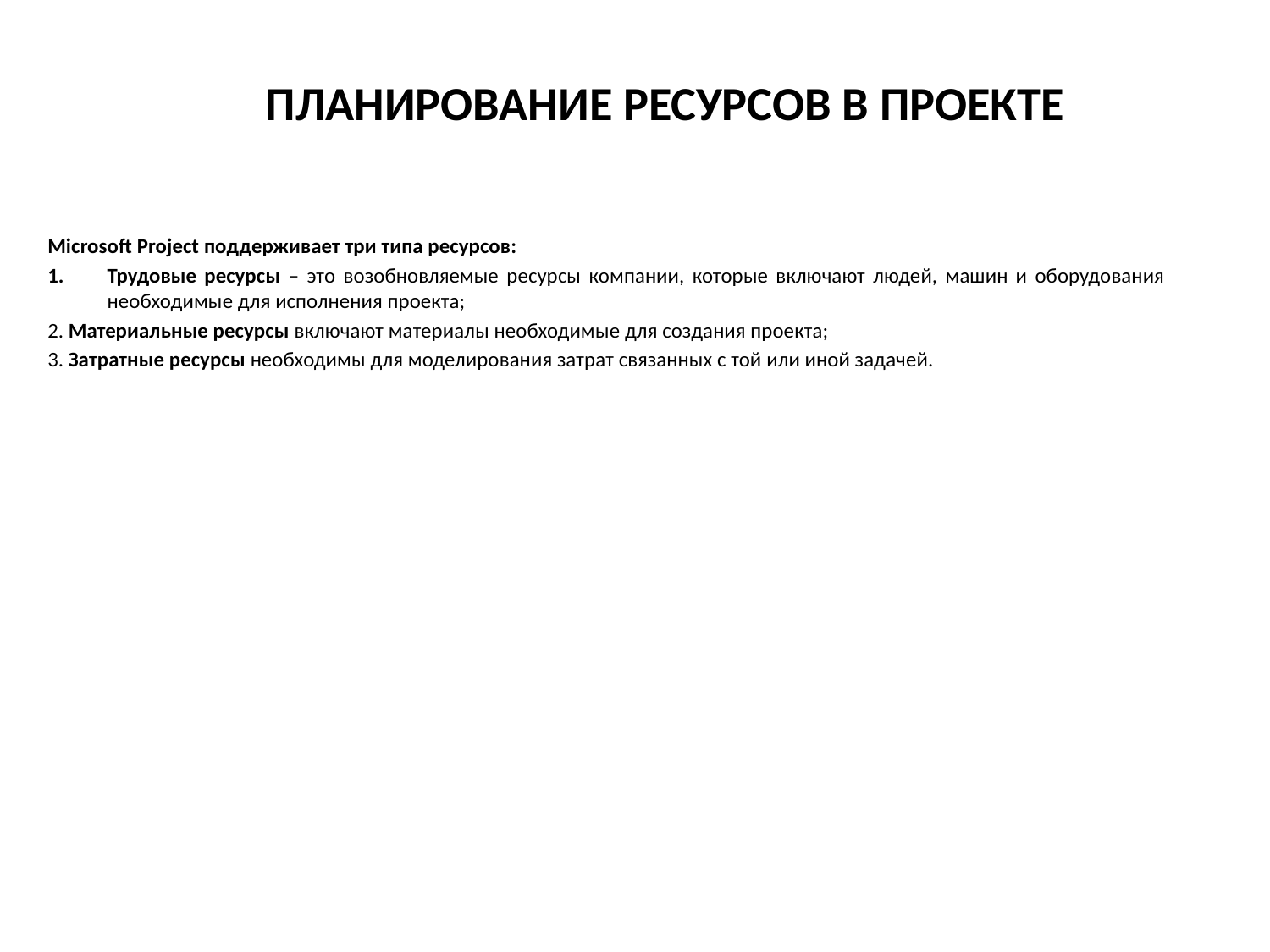

# ПЛАНИРОВАНИЕ РЕСУРСОВ В ПРОЕКТЕ
Microsoft Project поддерживает три типа ресурсов:
Трудовые ресурсы – это возобновляемые ресурсы компании, которые включают людей, машин и оборудования необходимые для исполнения проекта;
2. Материальные ресурсы включают материалы необходимые для создания проекта;
3. Затратные ресурсы необходимы для моделирования затрат связанных с той или иной задачей.